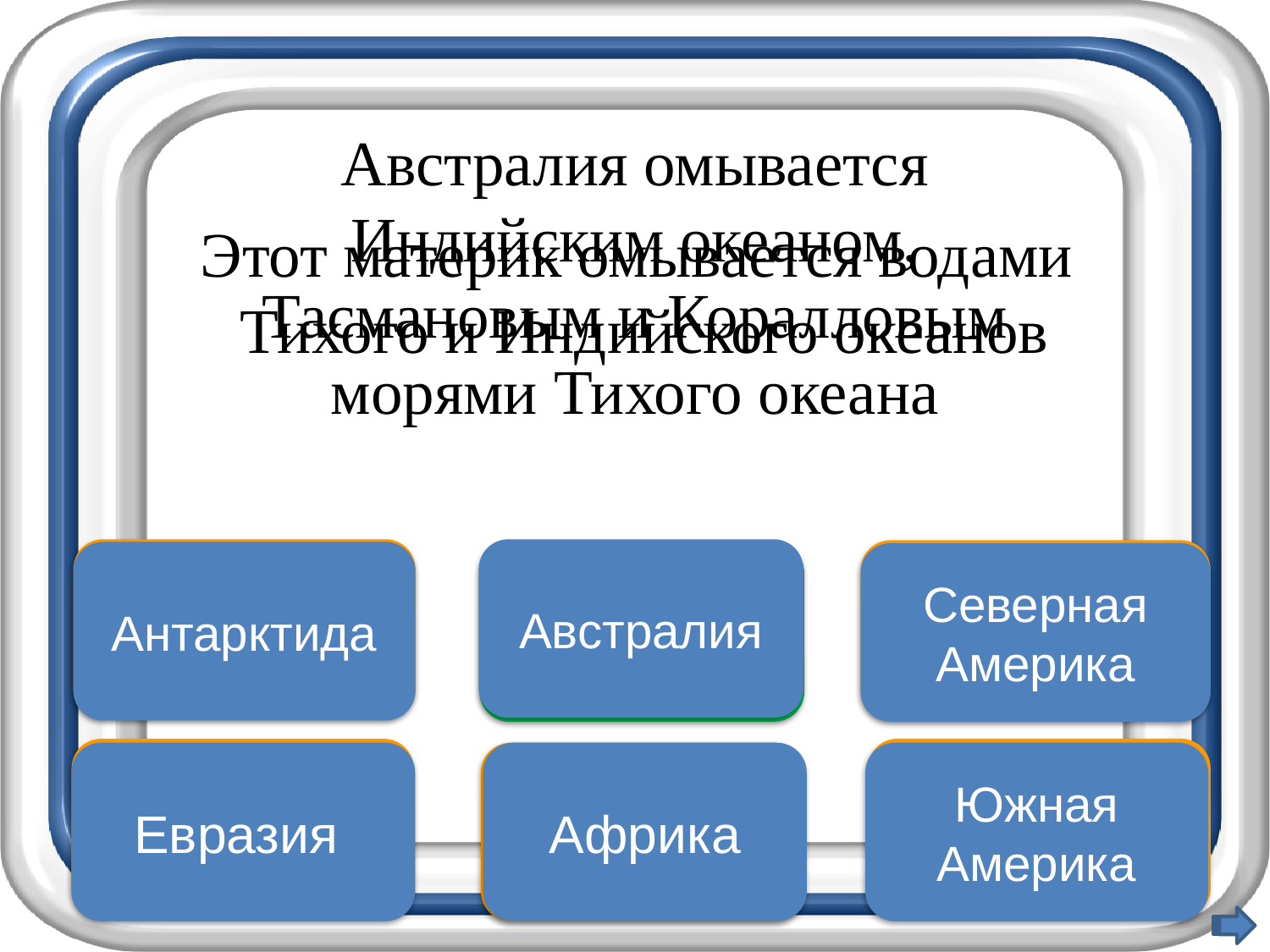

Австралия омывается Индийским океаном, Тасмановым и Коралловым морями Тихого океана
Этот материк омывается водами
Тихого и Индийского океанов
Подумай хорошо
Австралия

Подумай хорошо
Антарктида
Правильно
Северная Америка

Неверно
Увы, неверно
Евразия
Подумай ещё
Африка
Южная Америка